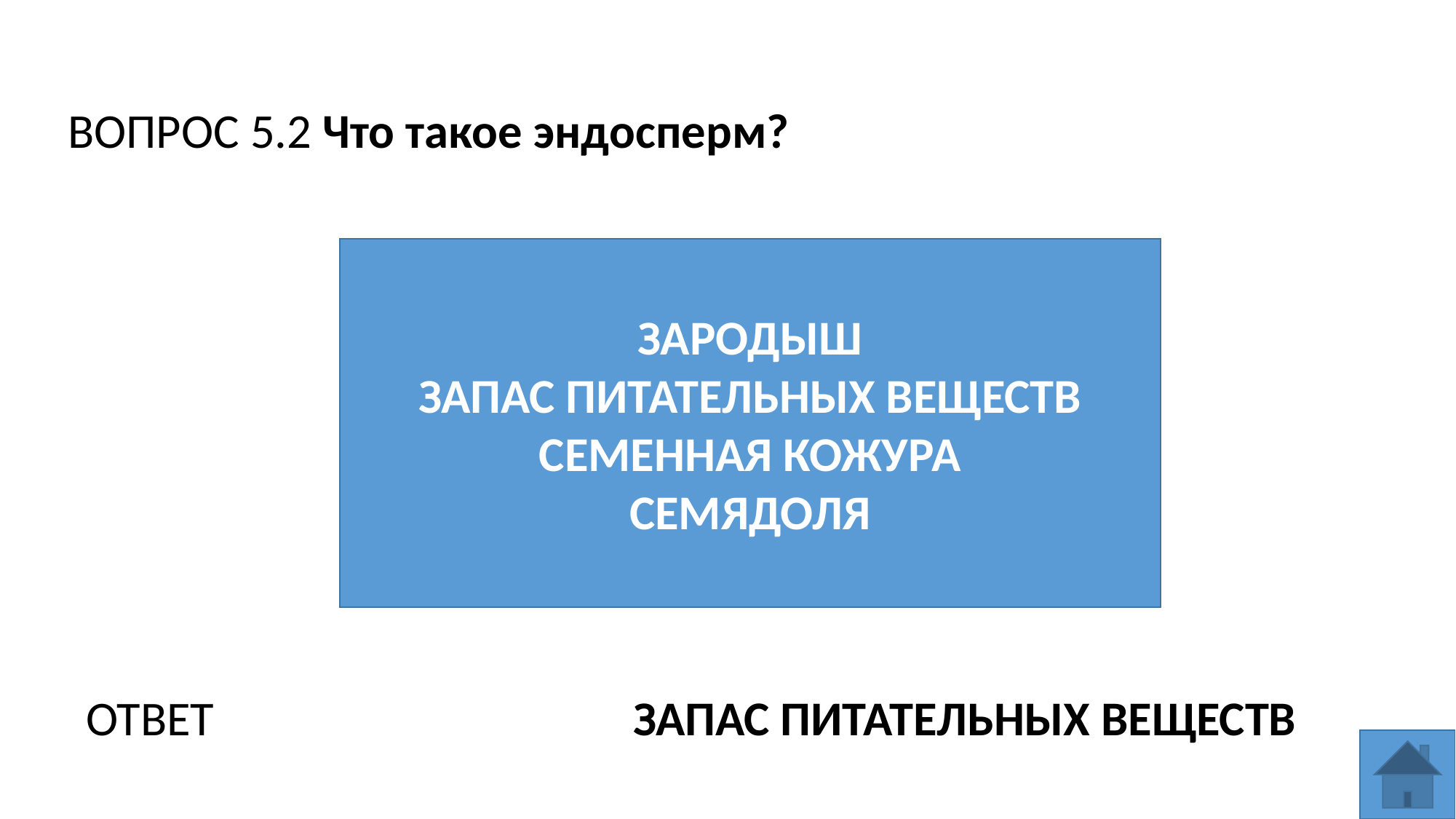

ВОПРОС 5.2 Что такое эндосперм?

ЗАРОДЫШ
ЗАПАС ПИТАТЕЛЬНЫХ ВЕЩЕСТВ
СЕМЕННАЯ КОЖУРА
СЕМЯДОЛЯ
ЗАПАС ПИТАТЕЛЬНЫХ ВЕЩЕСТВ
ОТВЕТ